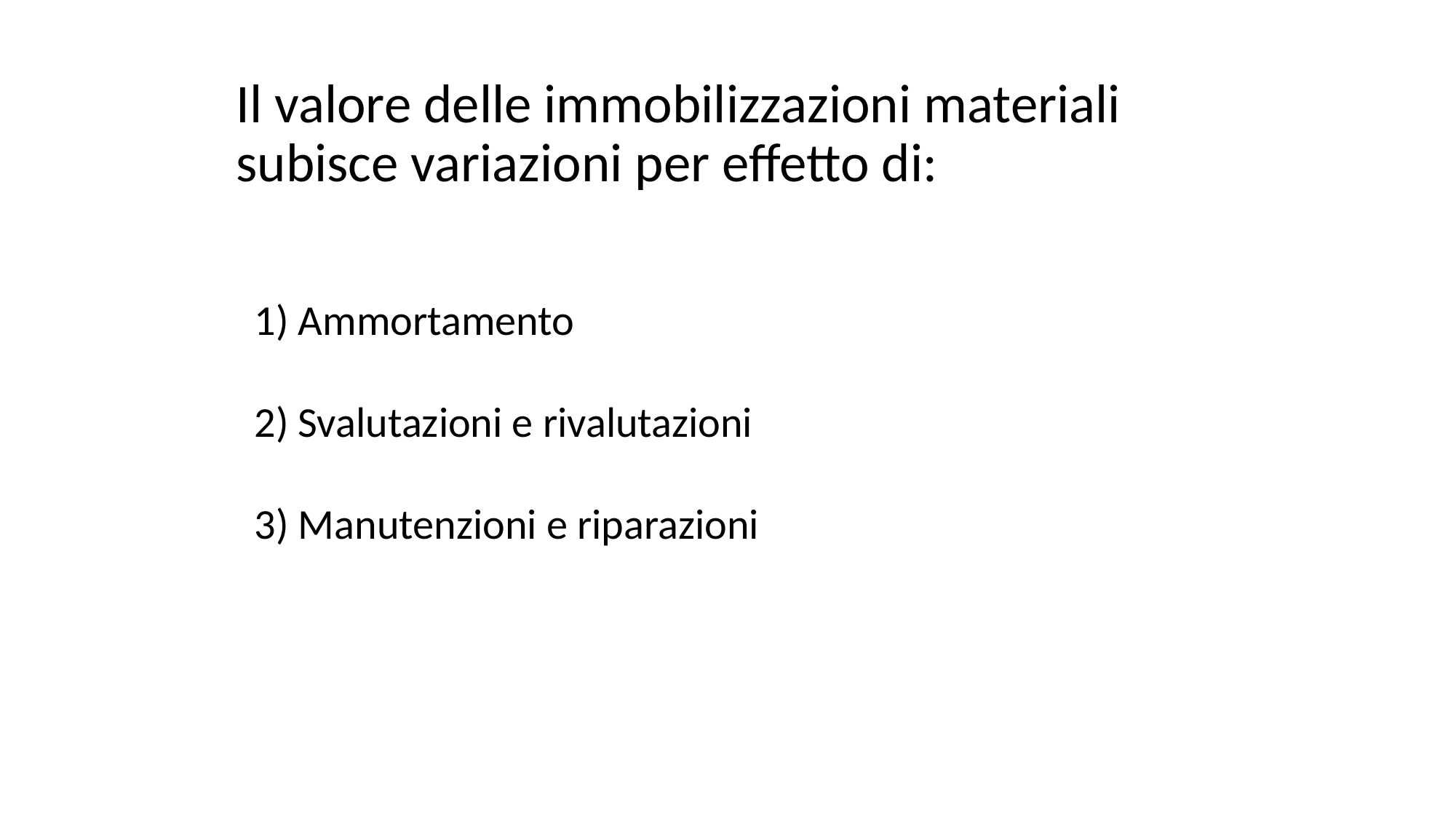

# Il valore delle immobilizzazioni materiali subisce variazioni per effetto di:
1) Ammortamento
2) Svalutazioni e rivalutazioni
3) Manutenzioni e riparazioni